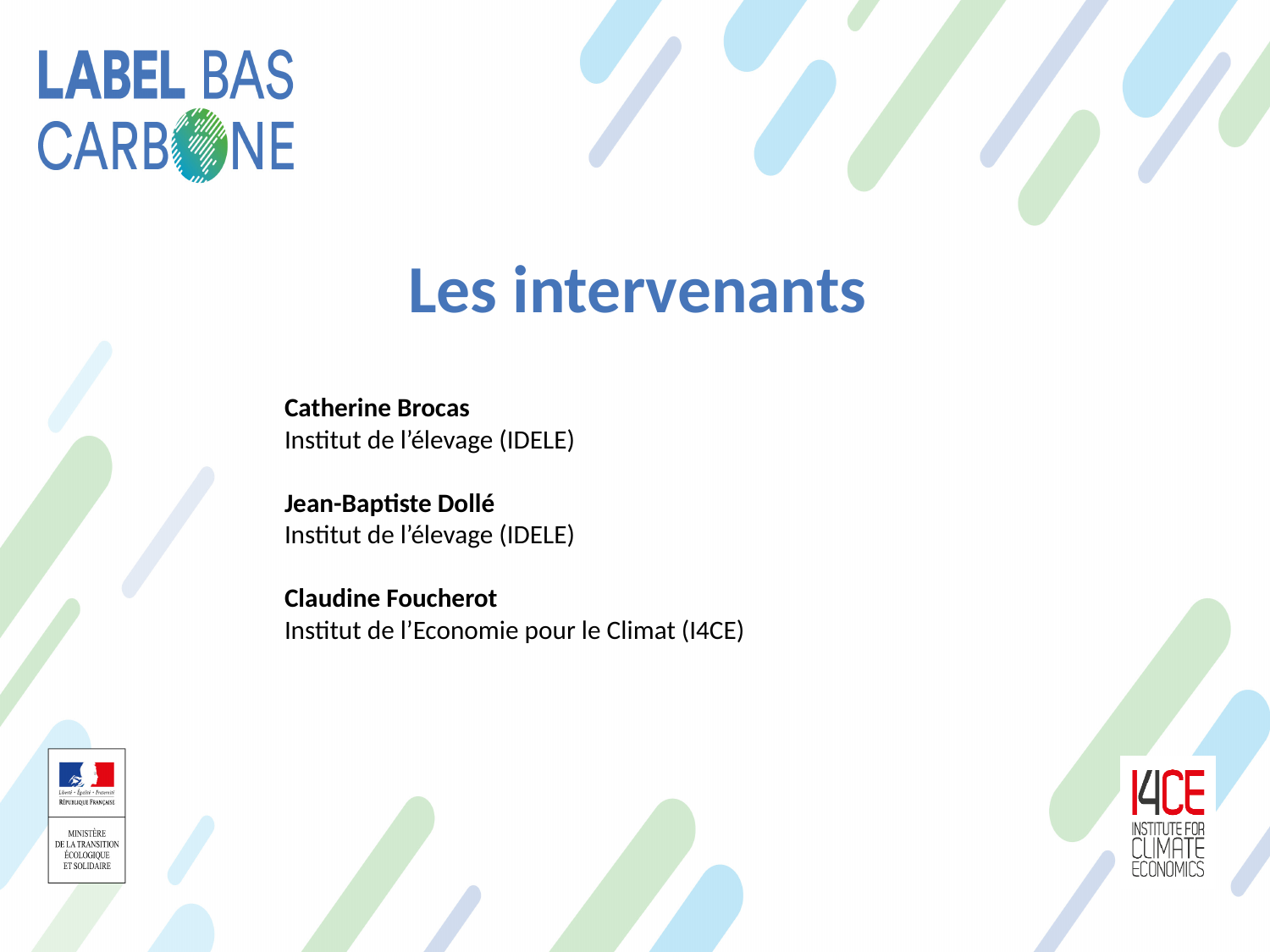

Les intervenants

Catherine Brocas
Institut de l’élevage (IDELE)

Jean-Baptiste Dollé
Institut de l’élevage (IDELE)

Claudine Foucherot
Institut de l’Economie pour le Climat (I4CE)